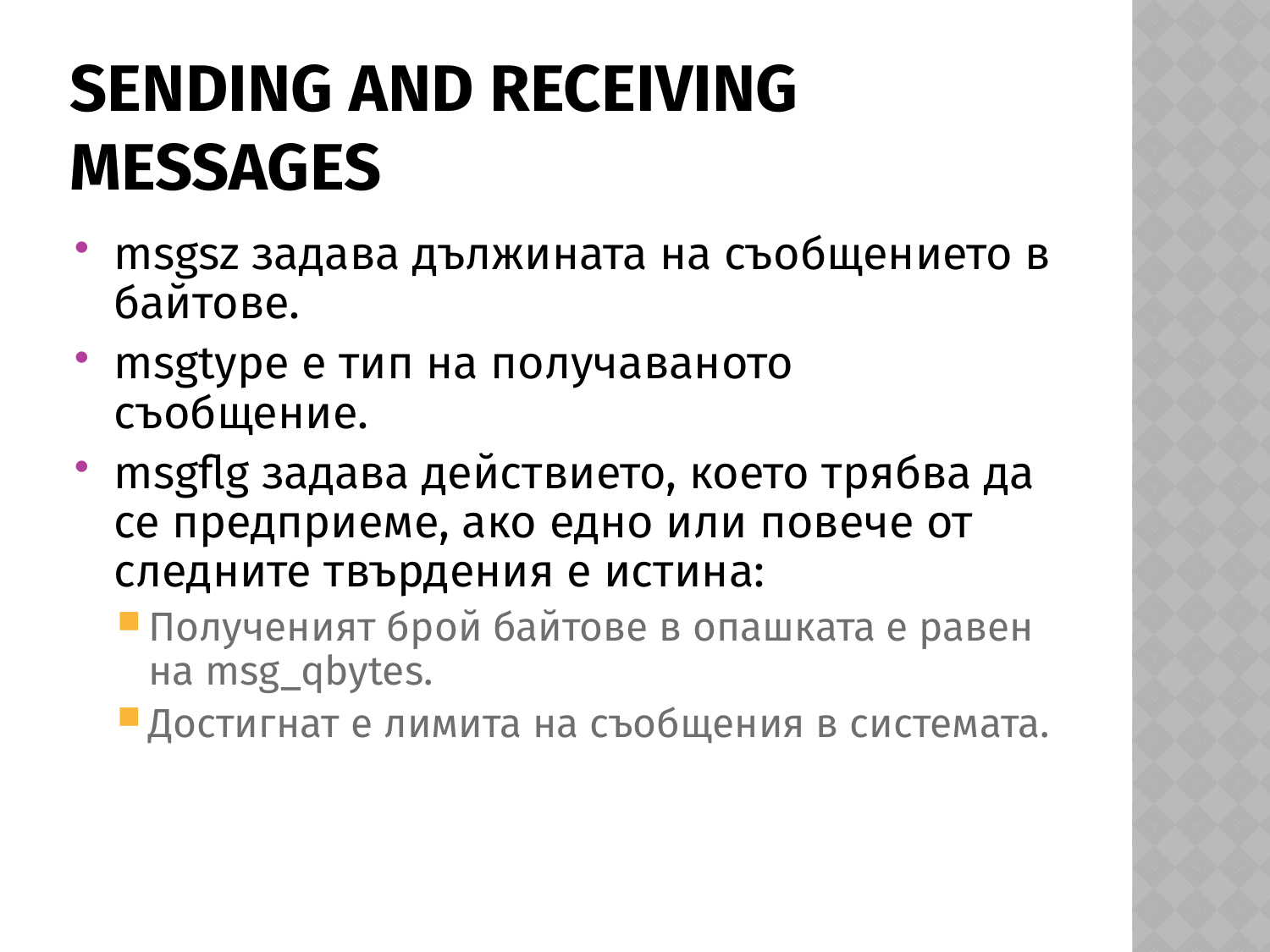

# Sending and Receiving Messages
msgsz задава дължината на съобщението в байтове.
msgtype е тип на получаваното съобщение.
msgflg задава действието, което трябва да се предприеме, ако едно или повече от следните твърдения е истина:
Полученият брой байтове в опашката е равен на msg_qbytes.
Достигнат е лимита на съобщения в системата.